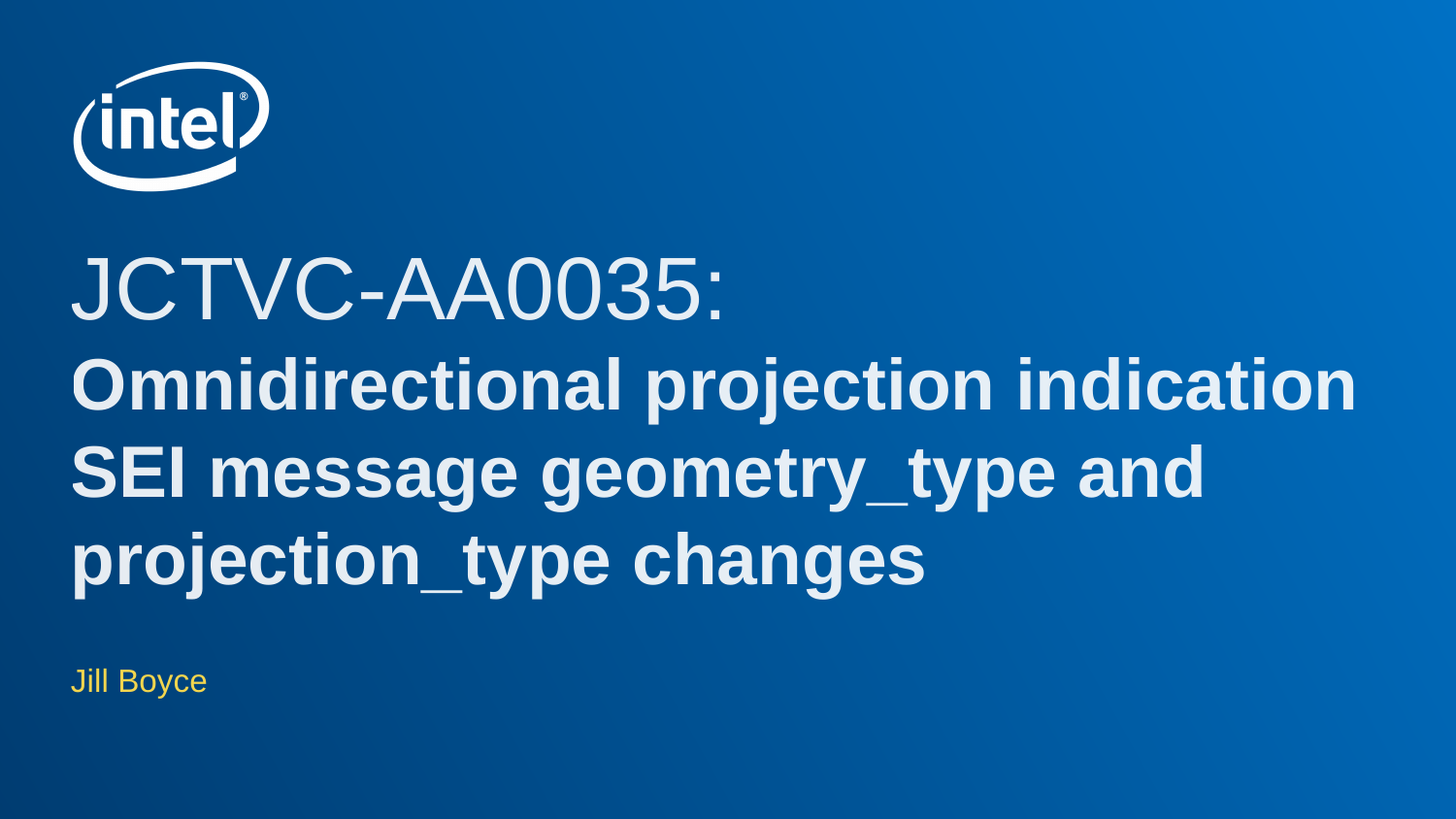

# JCTVC-AA0035: Omnidirectional projection indication SEI message geometry_type and projection_type changes
Jill Boyce